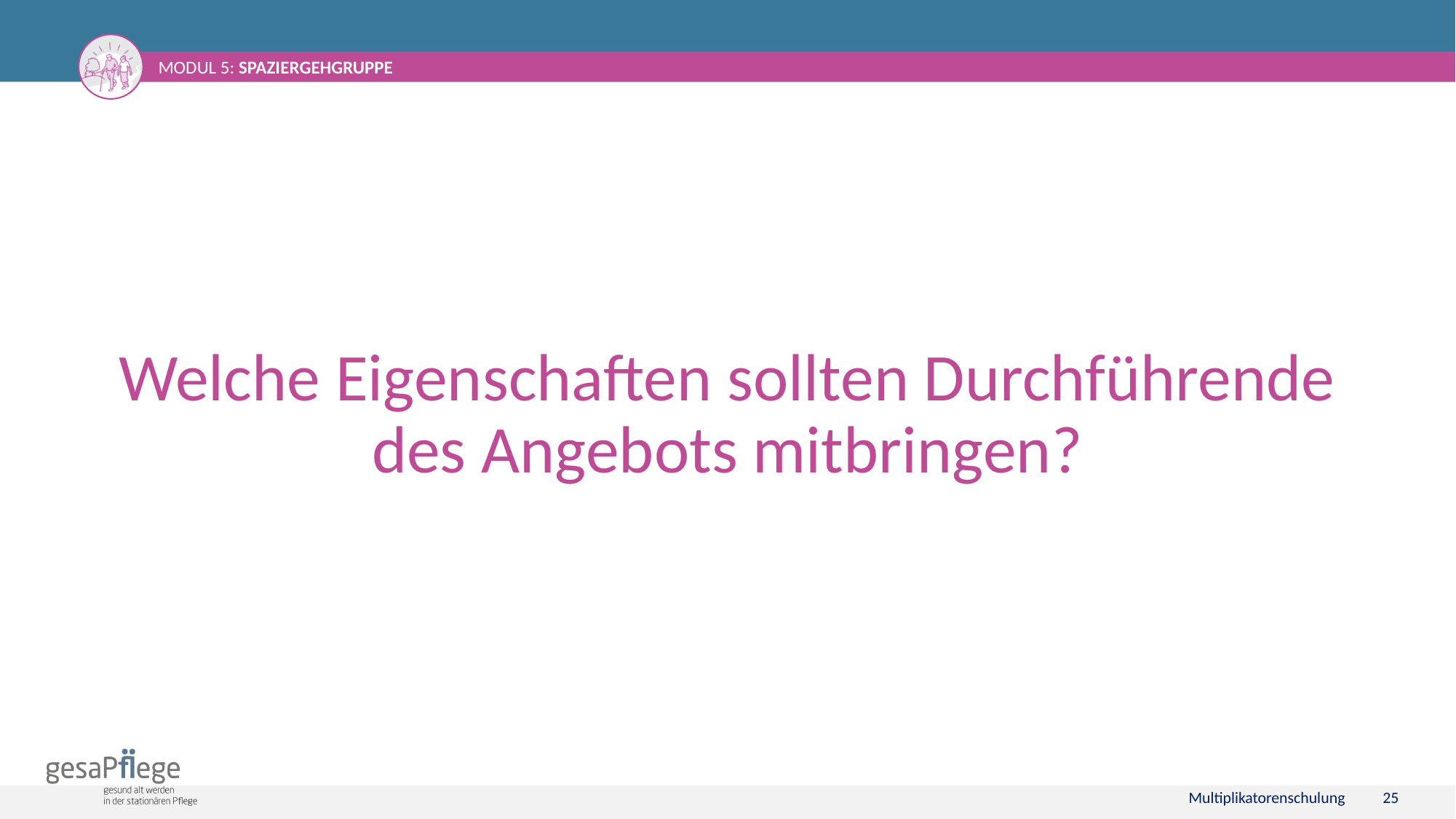

Welche Eigenschaften sollten Durchführende des Angebots mitbringen?
Multiplikatorenschulung
25